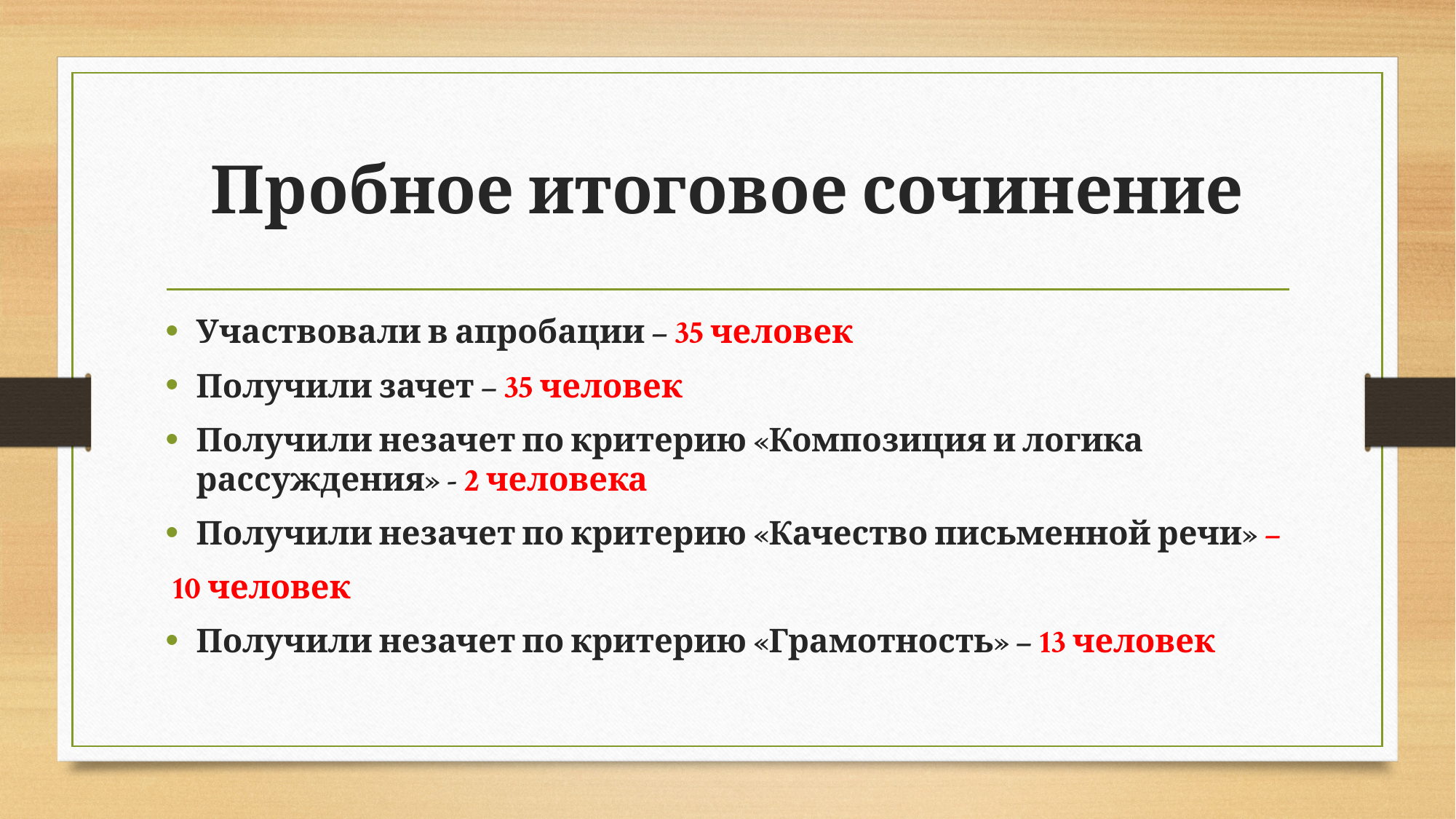

# Пробное итоговое сочинение
Участвовали в апробации – 35 человек
Получили зачет – 35 человек
Получили незачет по критерию «Композиция и логика рассуждения» - 2 человека
Получили незачет по критерию «Качество письменной речи» –
 10 человек
Получили незачет по критерию «Грамотность» – 13 человек